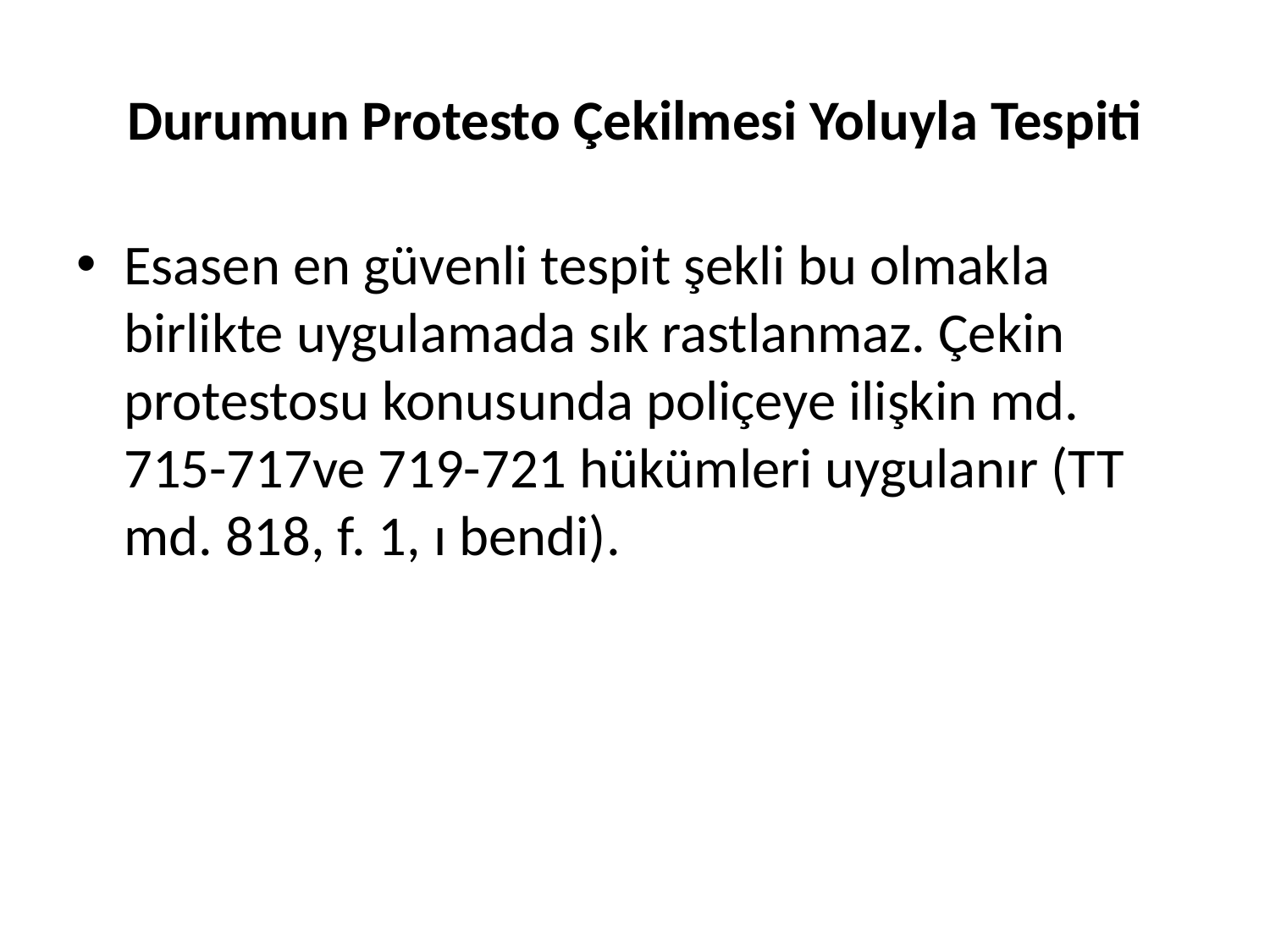

# Durumun Protesto Çekilmesi Yoluyla Tespiti
Esasen en güvenli tespit şekli bu olmakla birlikte uygulamada sık rastlanmaz. Çekin protestosu konusunda poliçeye ilişkin md. 715-717ve 719-721 hükümleri uygulanır (TT md. 818, f. 1, ı bendi).